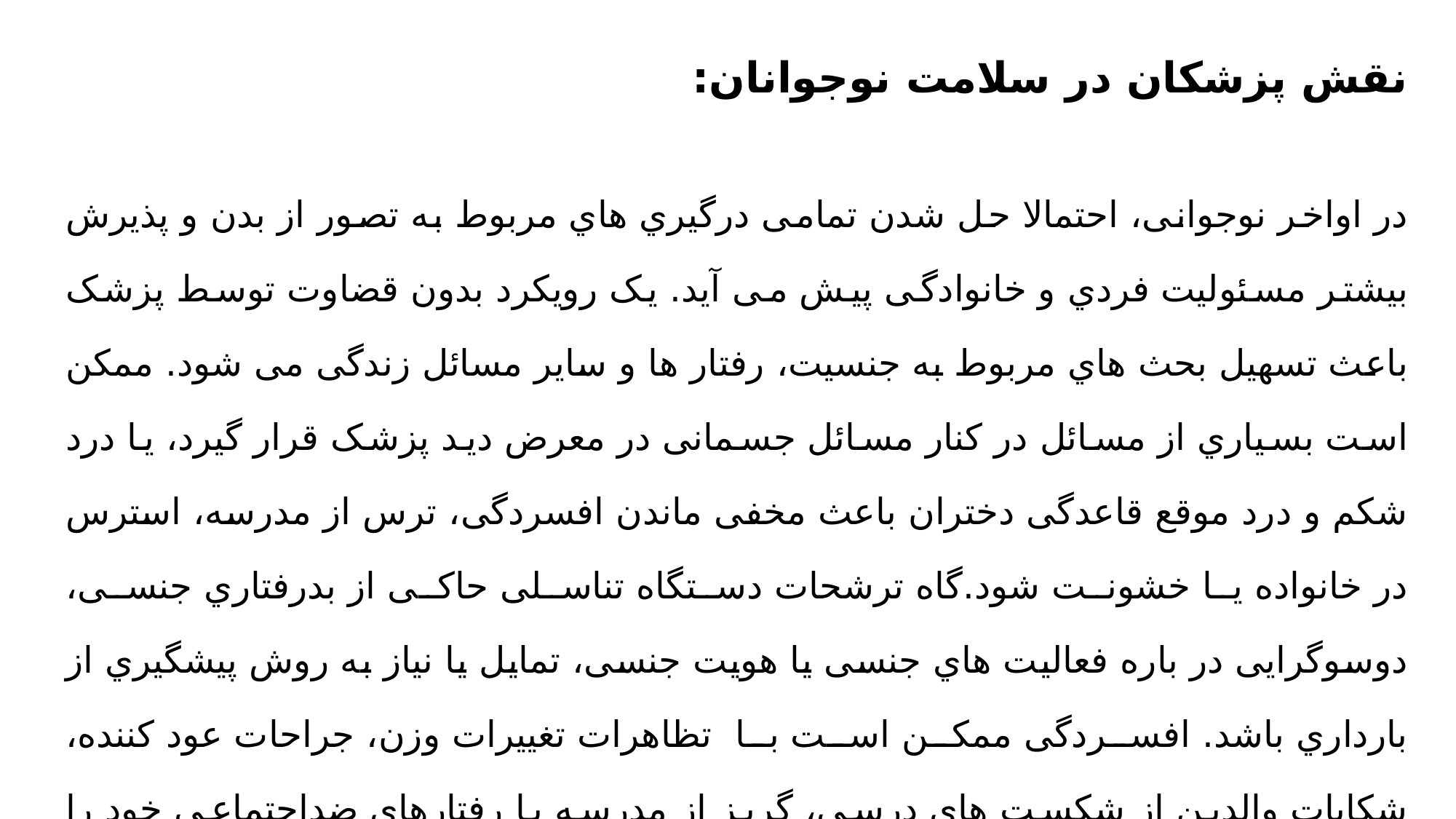

نقش پزشکان در سلامت نوجوانان:
 
در اواخر نوجوانی، احتمالا حل شدن تمامی درگیري هاي مربوط به تصور از بدن و پذیرش بیشتر مسئولیت فردي و خانوادگی پیش می آید. یک رویکرد بدون قضاوت توسط پزشک باعث تسهیل بحث هاي مربوط به جنسیت، رفتار ها و سایر مسائل زندگی می شود. ممکن است بسیاري از مسائل در کنار مسائل جسمانی در معرض دید پزشک قرار گیرد، یا درد شکم و درد موقع قاعدگی دختران باعث مخفی ماندن افسردگی، ترس از مدرسه، استرس در خانواده یا خشونت شود.گاه ترشحات دستگاه تناسلی حاکی از بدرفتاري جنسی، دوسوگرایی در باره فعالیت هاي جنسی یا هویت جنسی، تمایل یا نیاز به روش پیشگیري از بارداري باشد. افسردگی ممکن است با  تظاهرات تغییرات وزن، جراحات عود کننده، شکایات والدین از شکست هاي درسی، گریز از مدرسه یا رفتارهاي ضداجتماعی خود را نشان دهد.